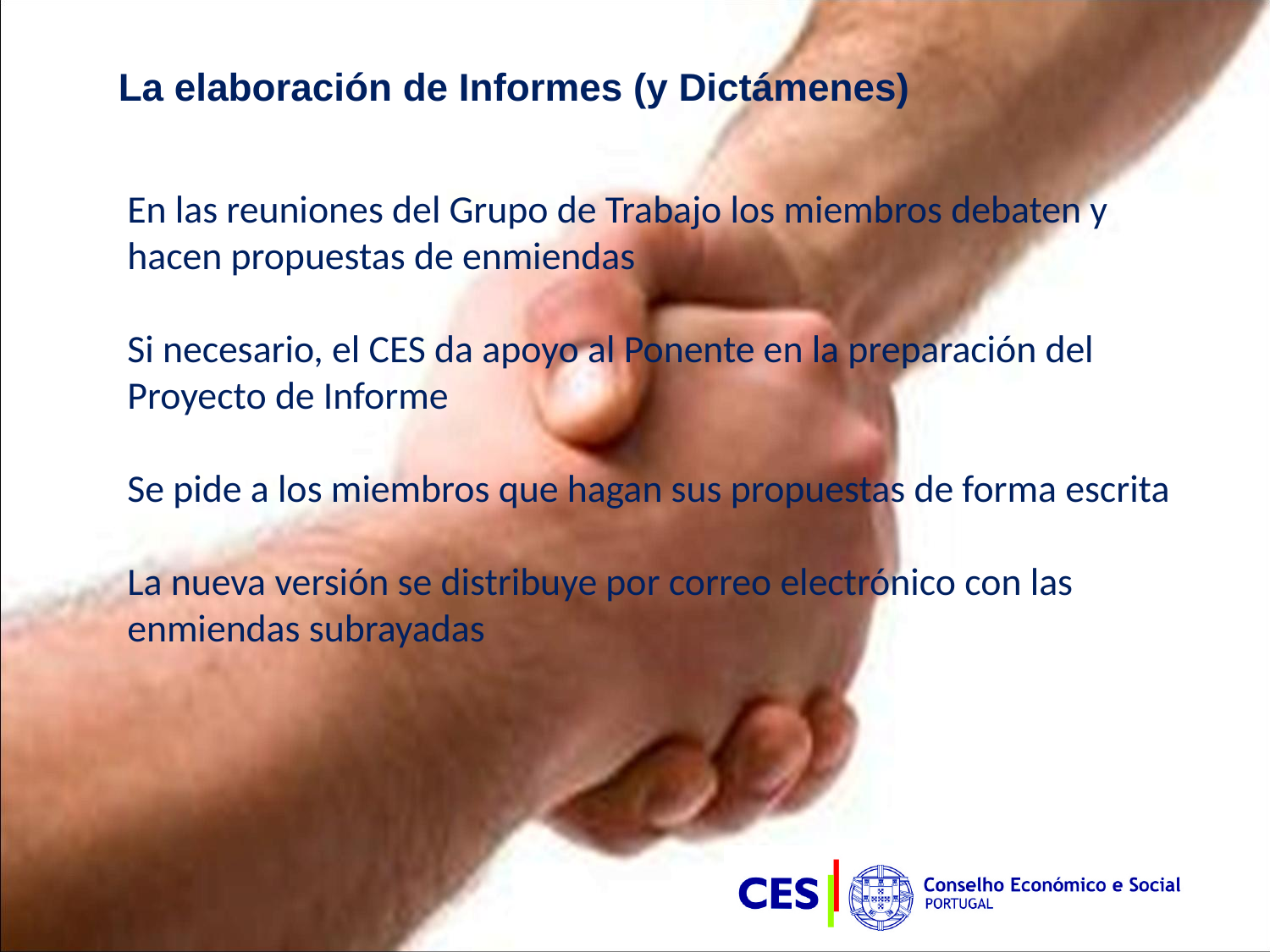

La elaboración de Informes (y Dictámenes)
En las reuniones del Grupo de Trabajo los miembros debaten y hacen propuestas de enmiendas

Si necesario, el CES da apoyo al Ponente en la preparación del Proyecto de Informe

Se pide a los miembros que hagan sus propuestas de forma escrita

La nueva versión se distribuye por correo electrónico con las enmiendas subrayadas